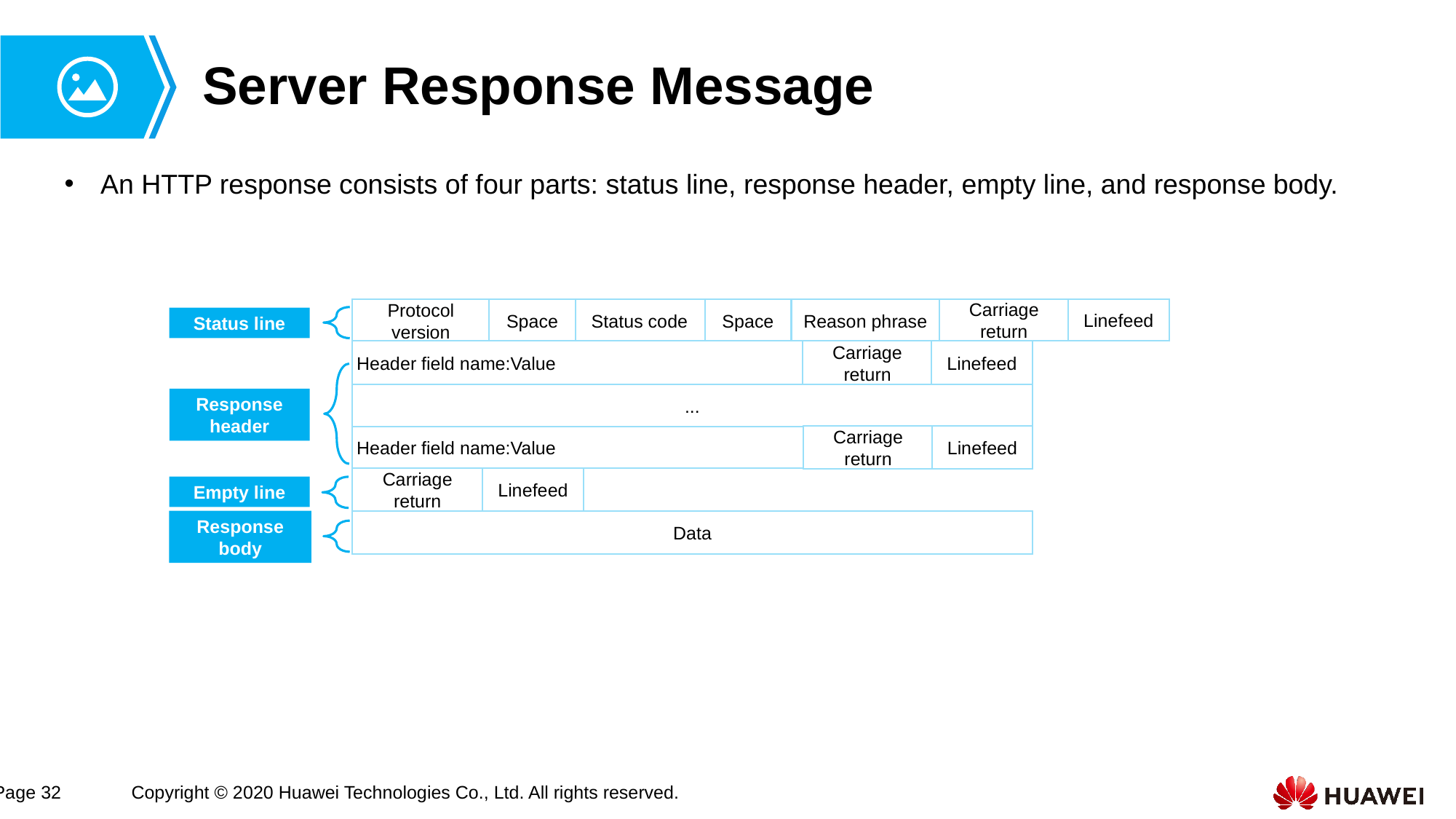

# Server Response Message
An HTTP response consists of four parts: status line, response header, empty line, and response body.
Carriage return
Linefeed
Reason phrase
Protocol version
Space
Status code
Space
Header field name:Value
Carriage return
Linefeed
...
Carriage return
Linefeed
Header field name:Value
Carriage return
Linefeed
Data

Status line
Response header
Empty line
Response body